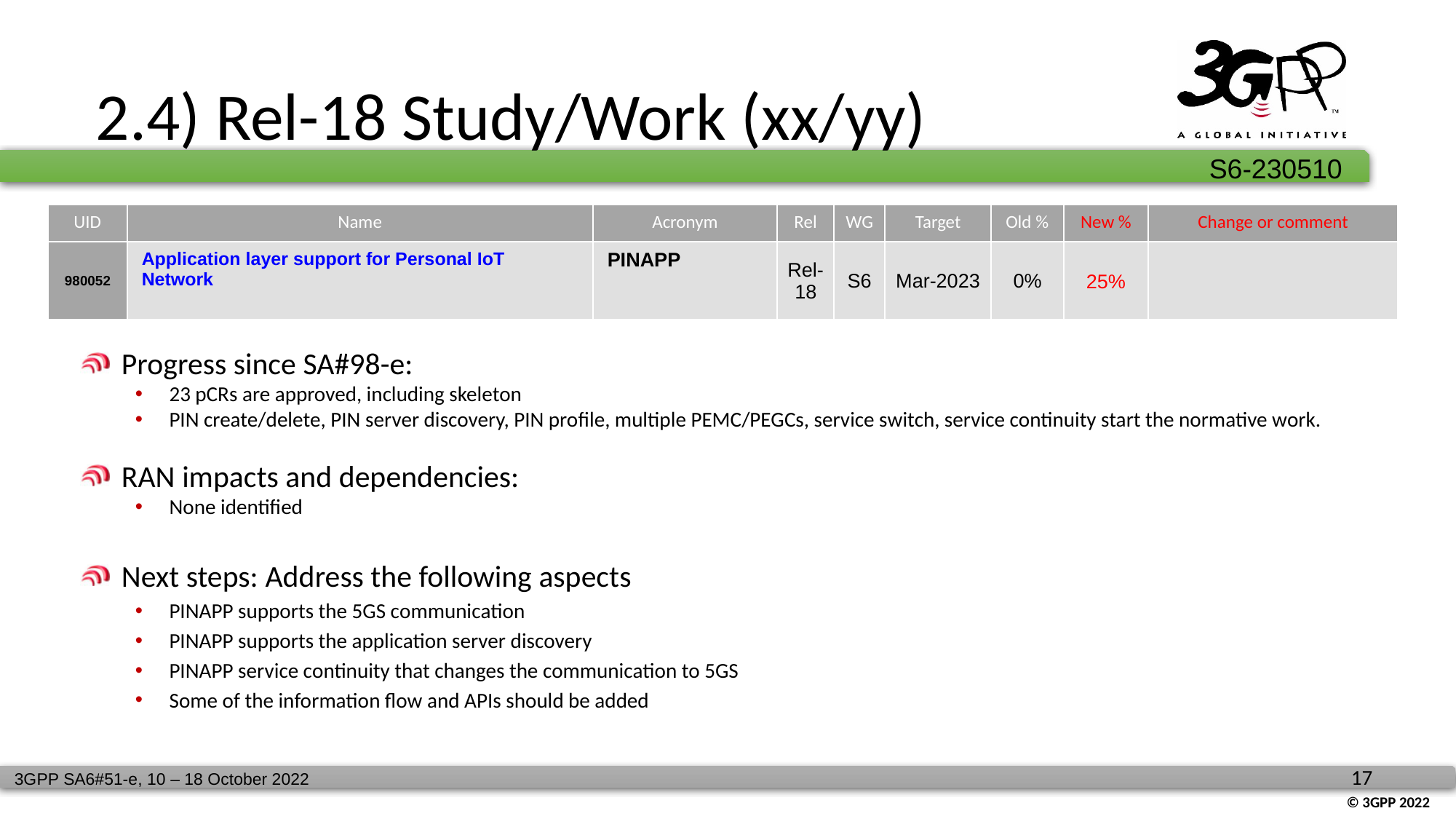

# 2.4) Rel-18 Study/Work (xx/yy)
| UID | Name | Acronym | Rel | WG | Target | Old % | New % | Change or comment |
| --- | --- | --- | --- | --- | --- | --- | --- | --- |
| 980052 | Application layer support for Personal IoT Network | PINAPP | Rel-18 | S6 | Mar-2023 | 0% | 25% |  |
Progress since SA#98-e:
23 pCRs are approved, including skeleton
PIN create/delete, PIN server discovery, PIN profile, multiple PEMC/PEGCs, service switch, service continuity start the normative work.

RAN impacts and dependencies:
None identified

Next steps: Address the following aspects
PINAPP supports the 5GS communication
PINAPP supports the application server discovery
PINAPP service continuity that changes the communication to 5GS
Some of the information flow and APIs should be added